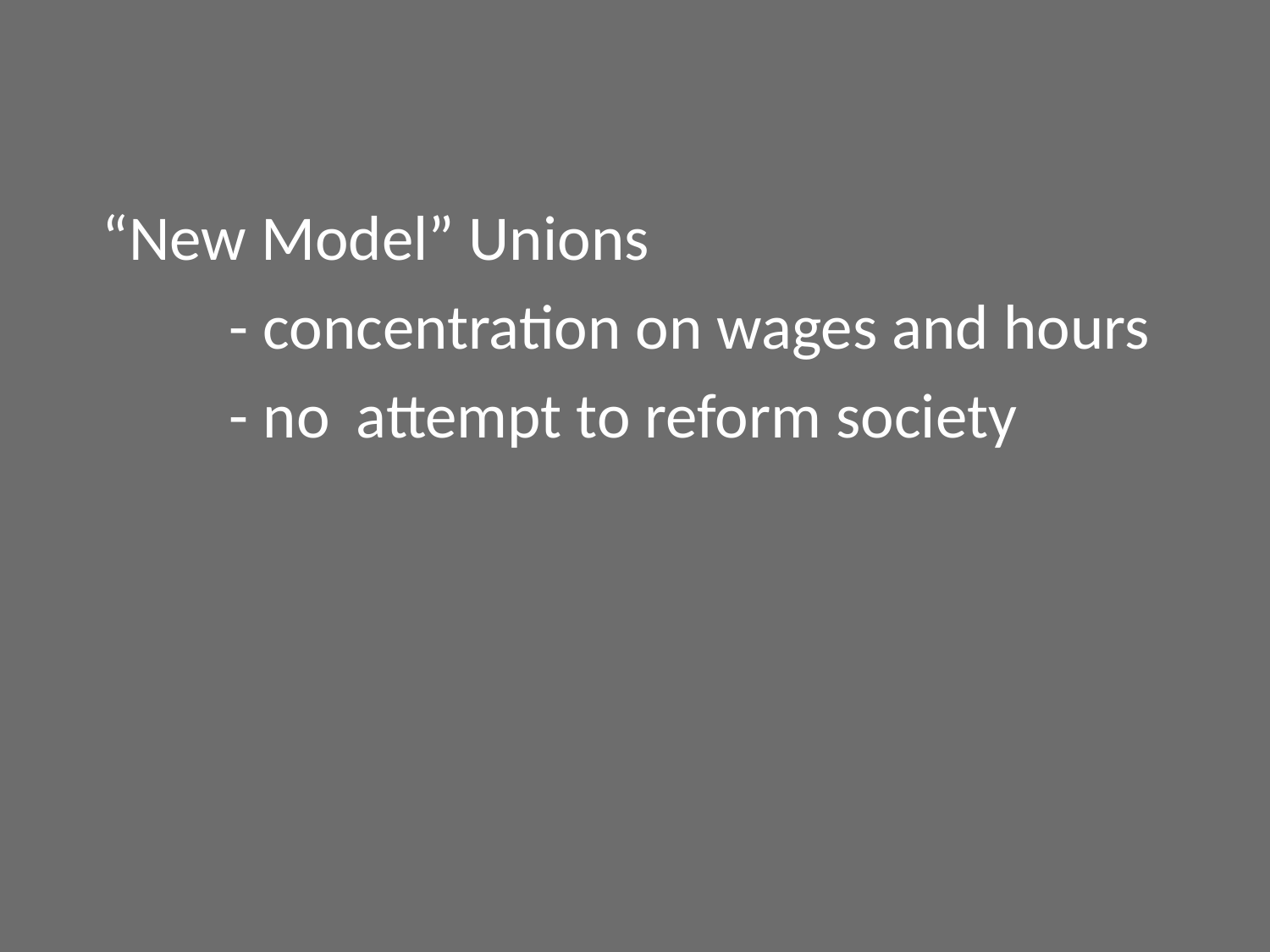

#
“New Model” Unions
	- concentration on wages and hours
	- no 	attempt to reform society